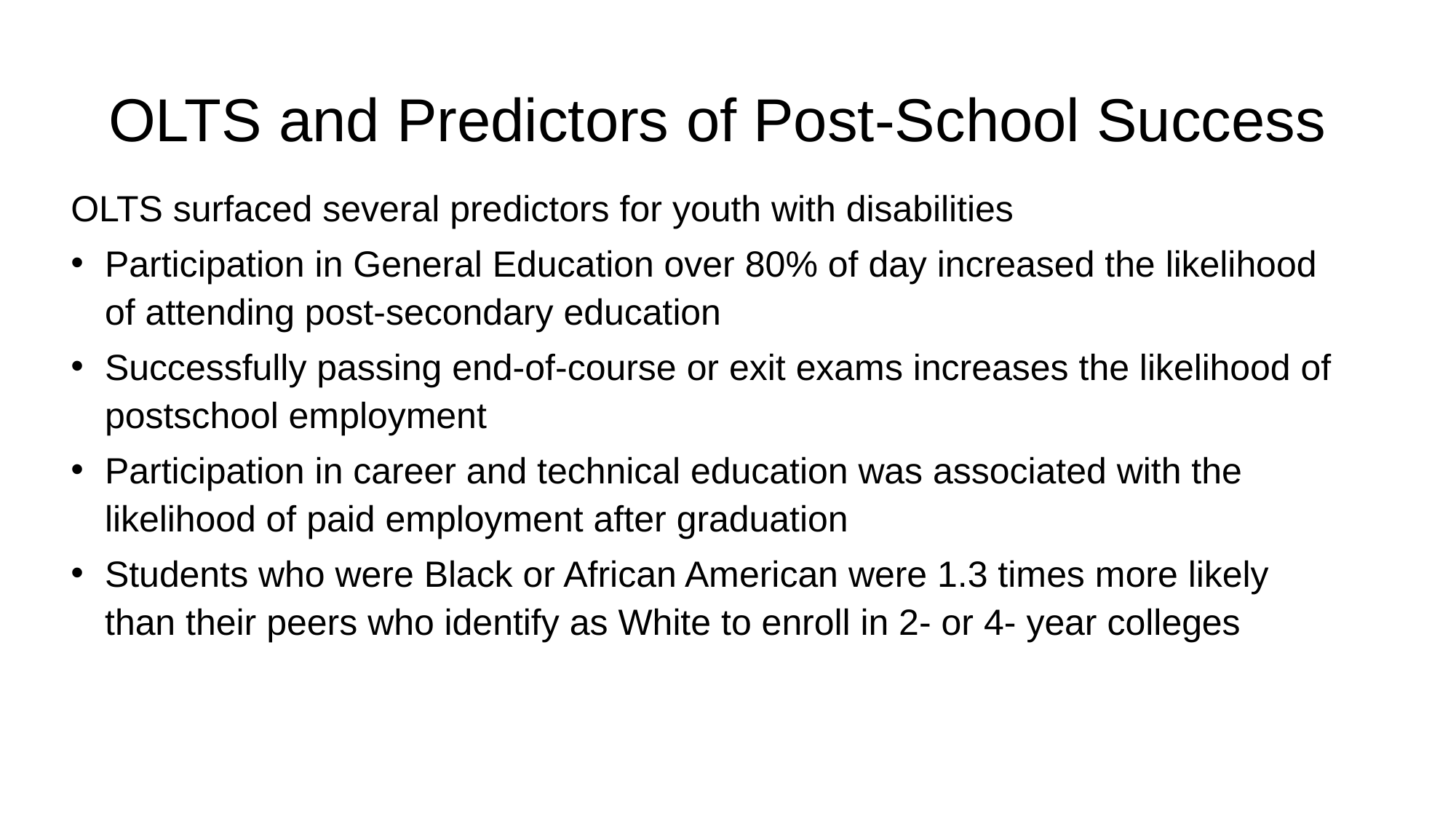

# OLTS and Predictors of Post-School Success
OLTS surfaced several predictors for youth with disabilities
Participation in General Education over 80% of day increased the likelihood of attending post-secondary education
Successfully passing end-of-course or exit exams increases the likelihood of postschool employment
Participation in career and technical education was associated with the likelihood of paid employment after graduation
Students who were Black or African American were 1.3 times more likely than their peers who identify as White to enroll in 2- or 4- year colleges